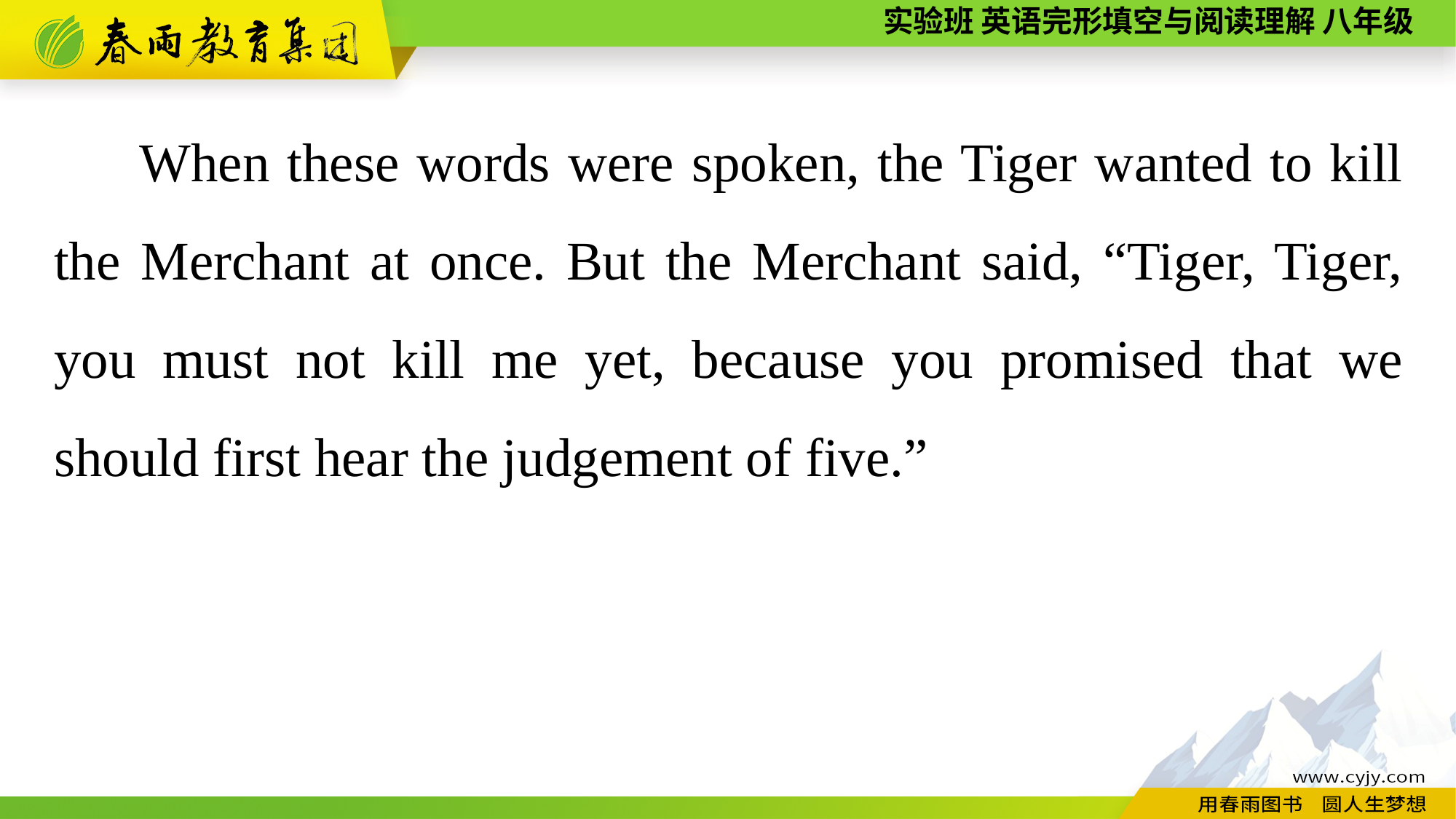

When these words were spoken, the Tiger wanted to kill the Merchant at once. But the Merchant said, “Tiger, Tiger, you must not kill me yet, because you promised that we should first hear the judgement of five.”